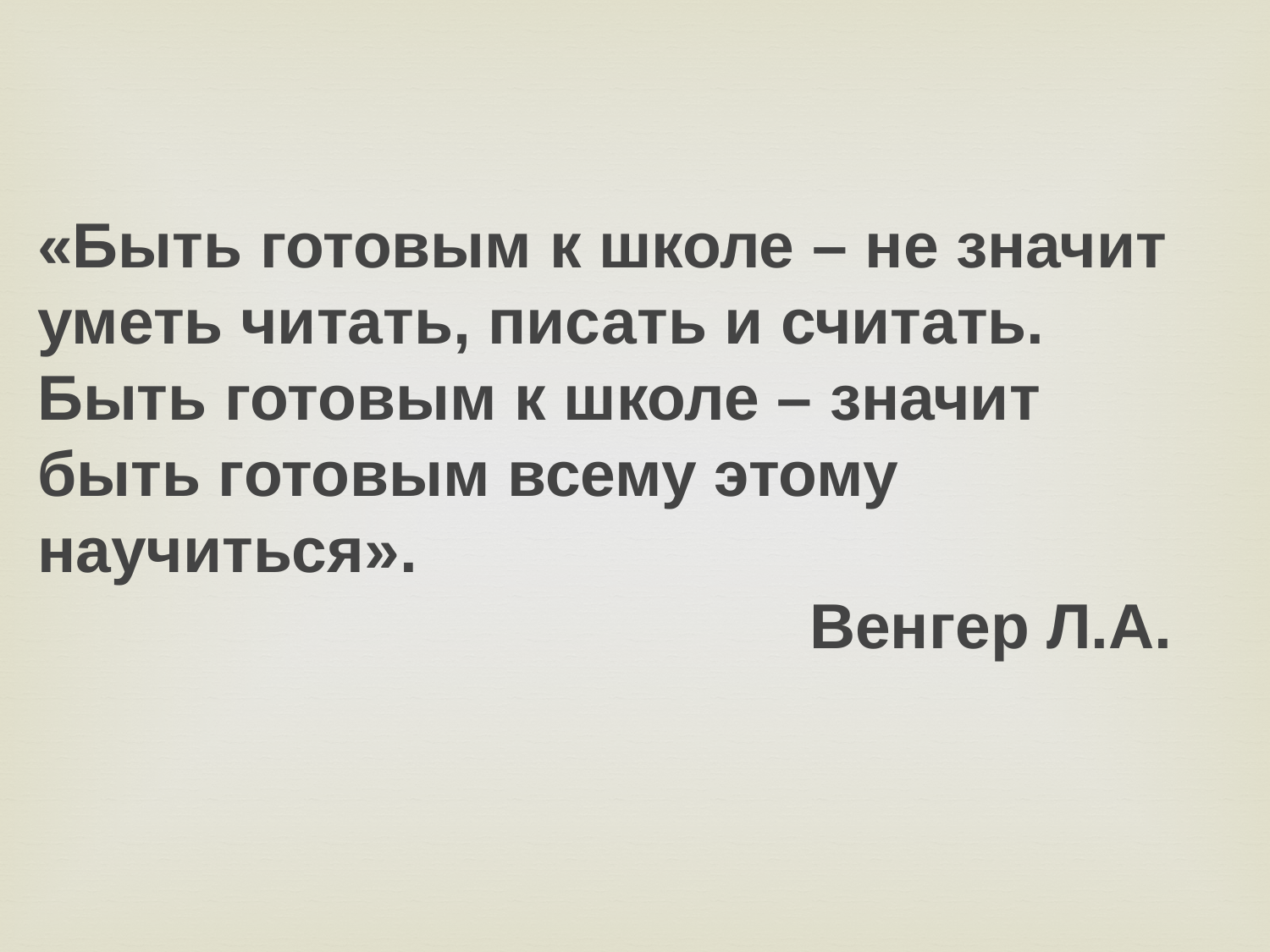

«Быть готовым к школе – не значит уметь читать, писать и считать. Быть готовым к школе – значит быть готовым всему этому научиться».
Венгер Л.А.